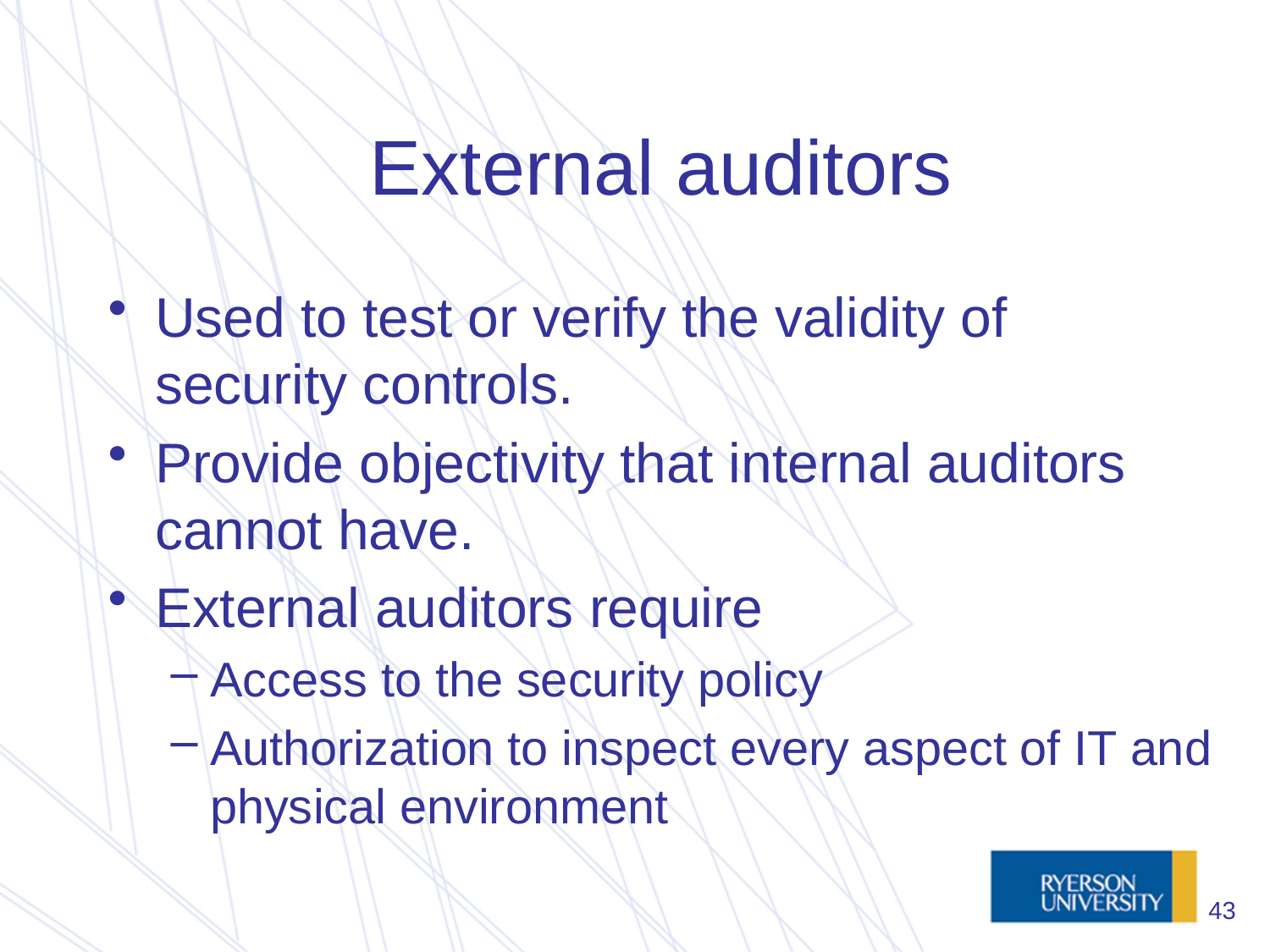

# External auditors
Used to test or verify the validity of security controls.
Provide objectivity that internal auditors cannot have.
External auditors require
Access to the security policy
Authorization to inspect every aspect of IT and physical environment

43